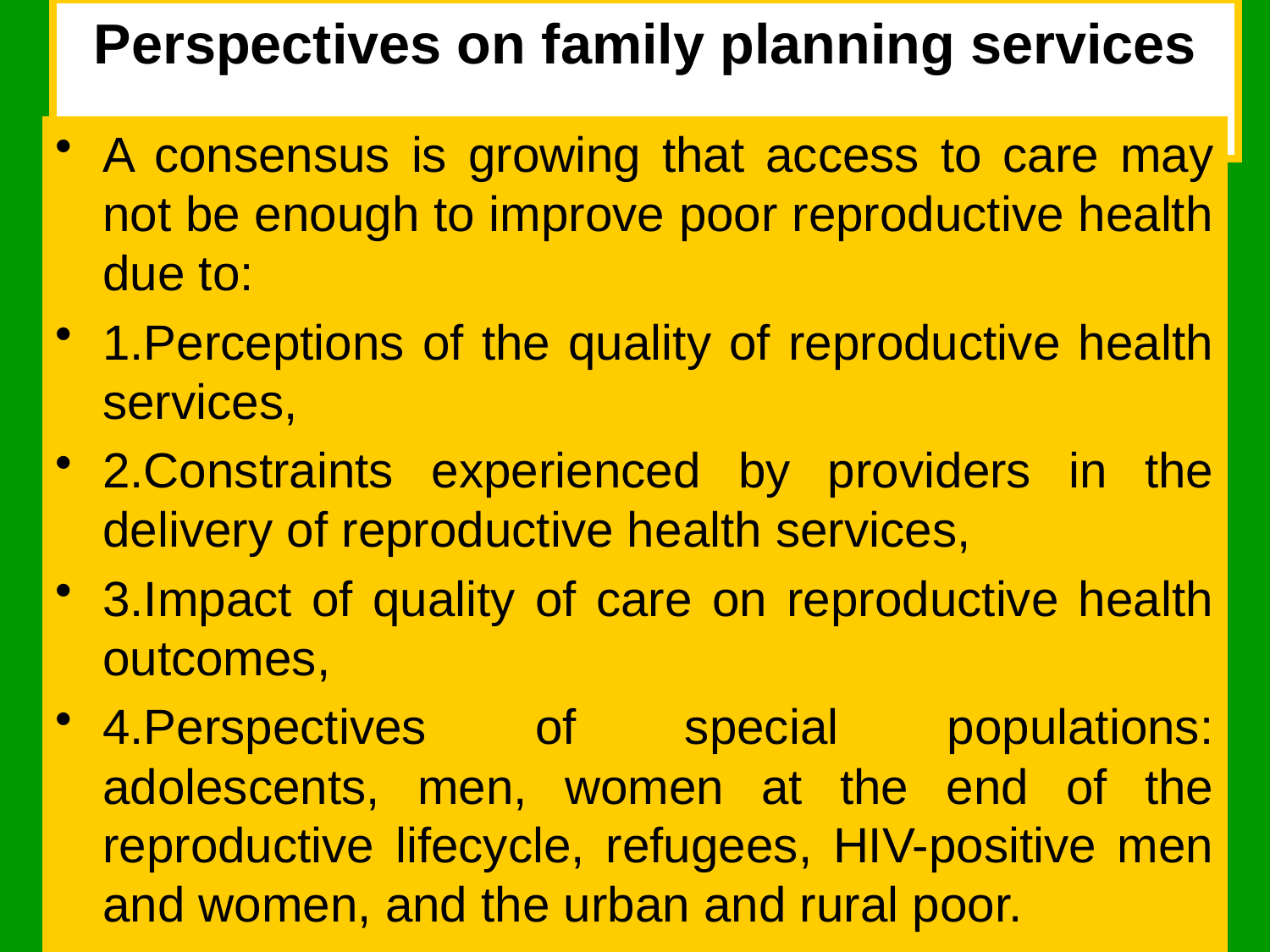

# Perspectives on family planning services
A consensus is growing that access to care may not be enough to improve poor reproductive health due to:
1.Perceptions of the quality of reproductive health services,
2.Constraints experienced by providers in the delivery of reproductive health services,
3.Impact of quality of care on reproductive health outcomes,
4.Perspectives of special populations: adolescents, men, women at the end of the reproductive lifecycle, refugees, HIV-positive men and women, and the urban and rural poor.